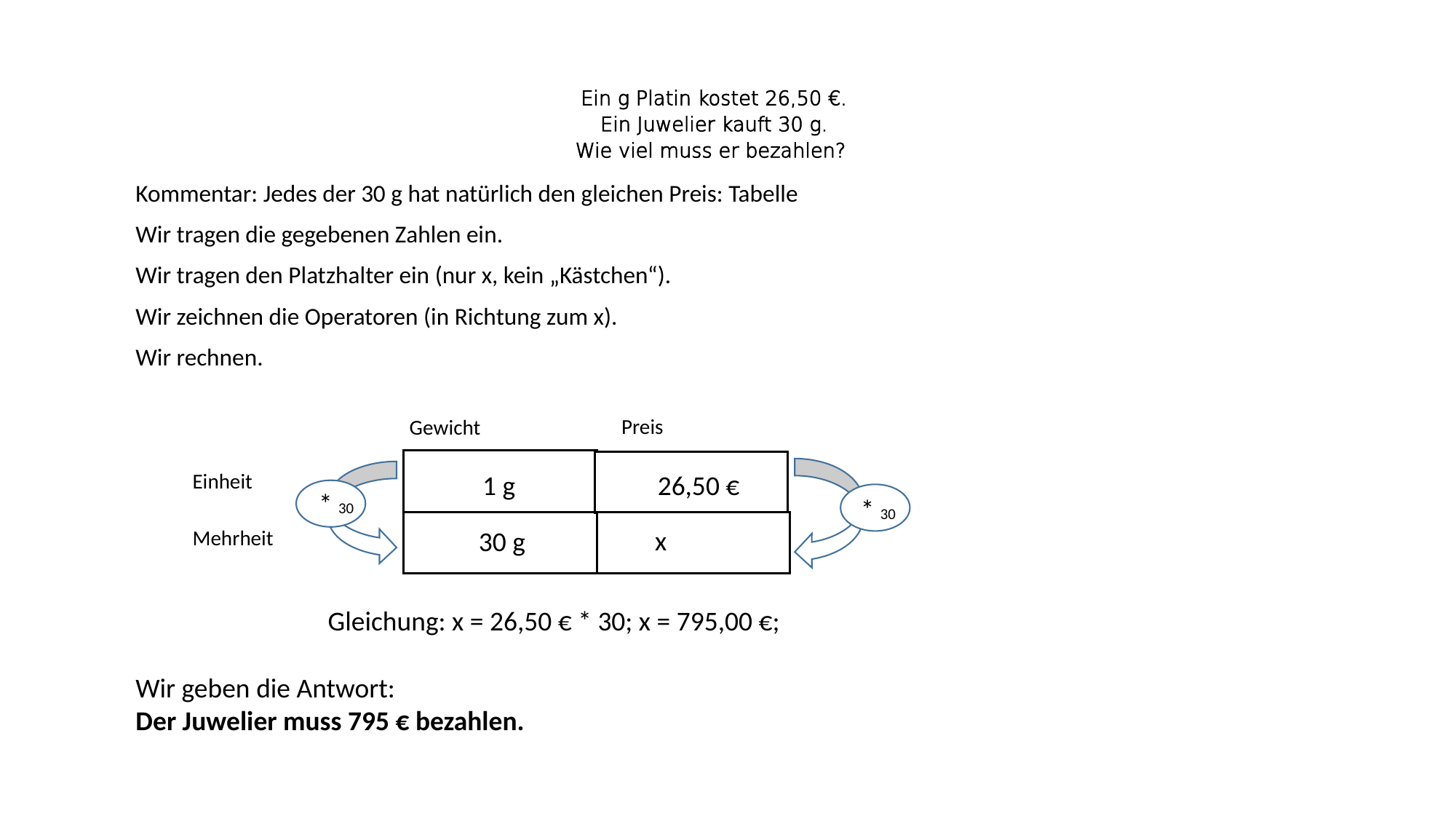

# Ein g Platin kostet 26,50 €. Ein Juwelier kauft 30 g. Wie viel muss er bezahlen?
Kommentar: Jedes der 30 g hat natürlich den gleichen Preis: Tabelle
Wir tragen die gegebenen Zahlen ein.
Wir tragen den Platzhalter ein (nur x, kein „Kästchen“).

Wir zeichnen die Operatoren (in Richtung zum x).
Wir rechnen.
Preis
Gewicht

Einheit
1 g
 26,50 €

* 30

 * 30

x
Mehrheit
30 g
Gleichung: x = 26,50 € * 30; x = 795,00 €;
Wir geben die Antwort:
Der Juwelier muss 795 € bezahlen.